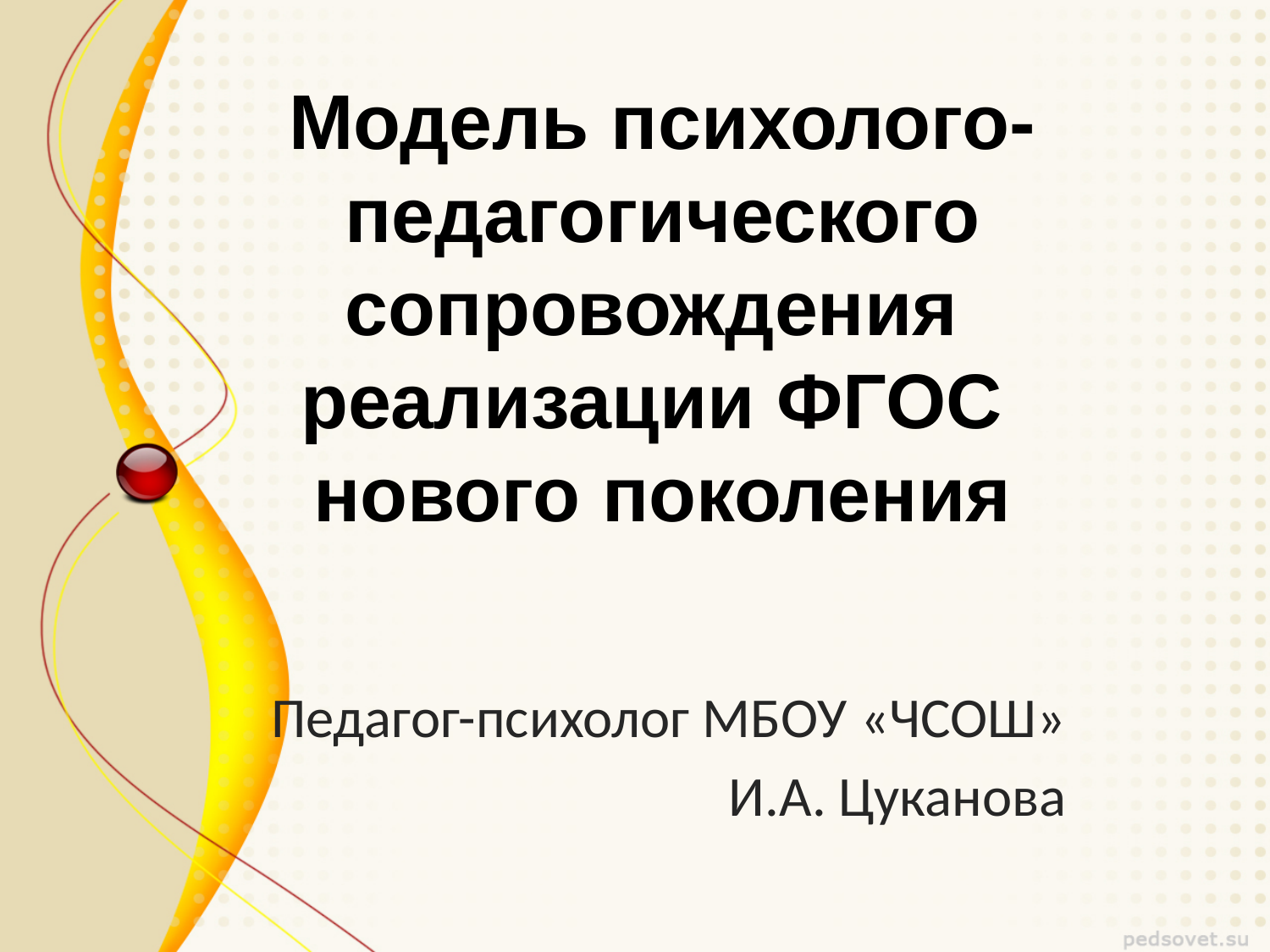

# Модель психолого-педагогического сопровождения  реализации ФГОС нового поколения
Педагог-психолог МБОУ «ЧСОШ»
И.А. Цуканова